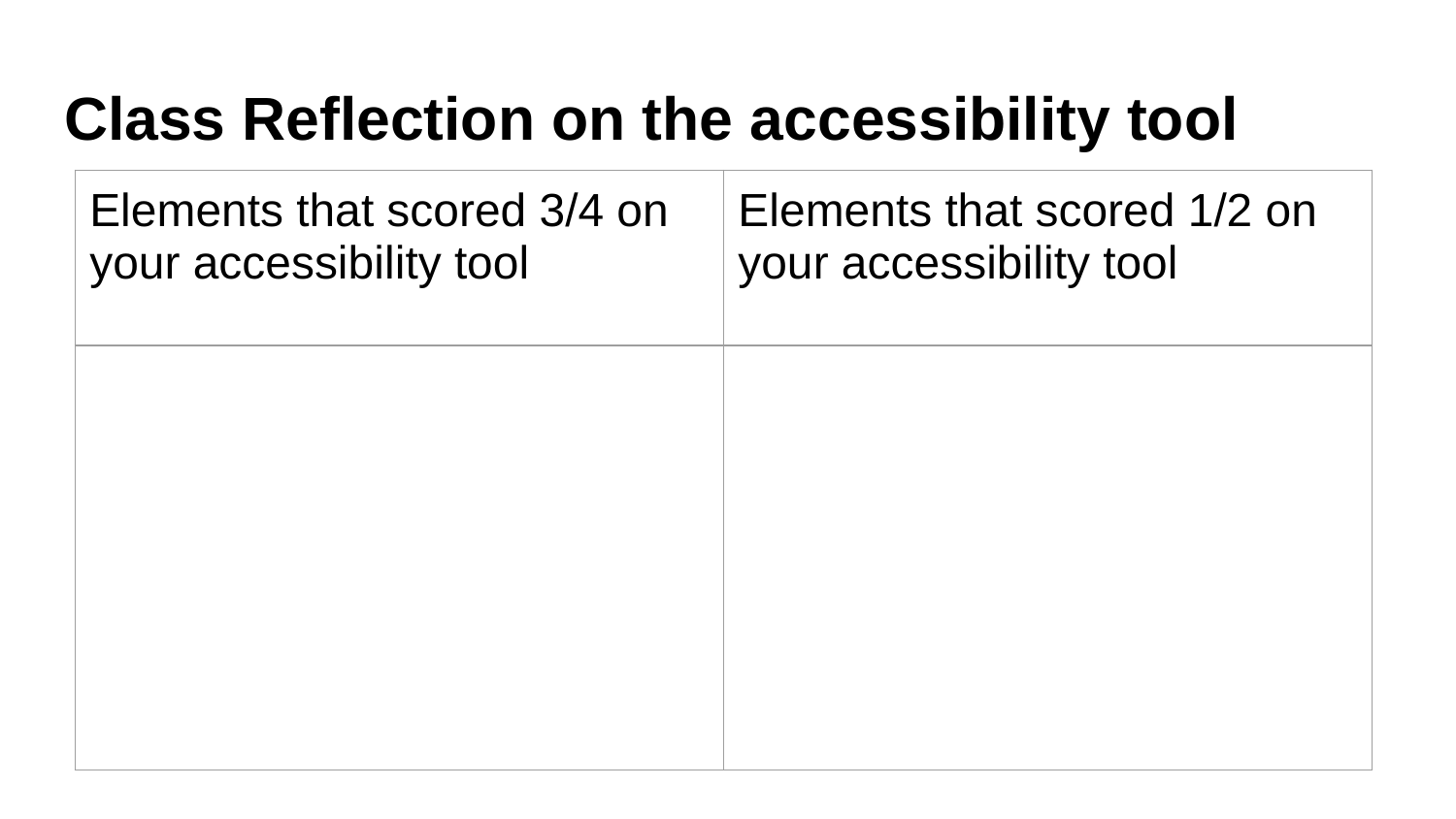

# Class Reflection on the accessibility tool
| Elements that scored 3/4 on your accessibility tool | Elements that scored 1/2 on your accessibility tool |
| --- | --- |
|  |  |